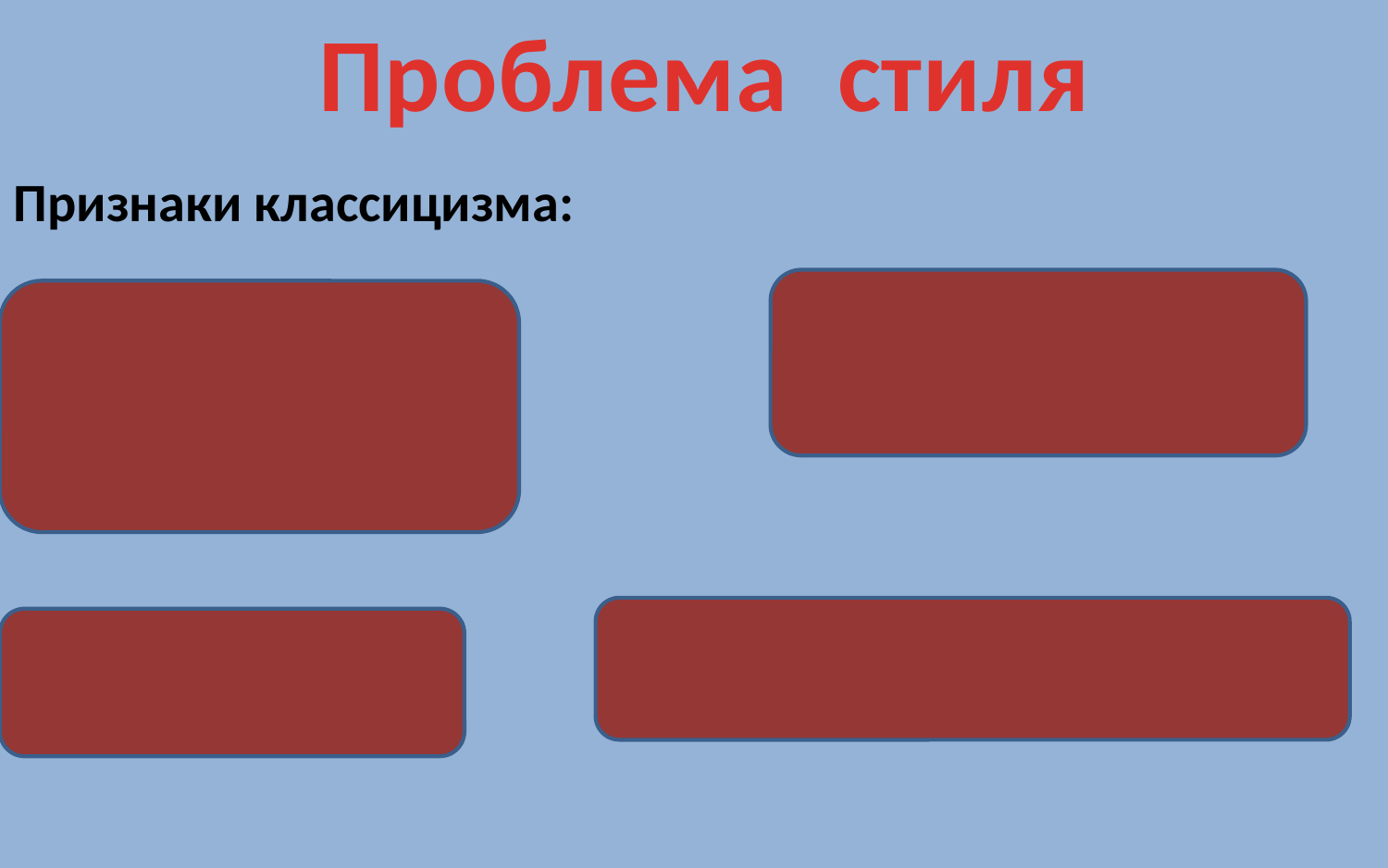

Проблема  стиля
Признаки классицизма:

Четкое деление на положительных и
отрицательных героев

Теория 3-х единств:
Места
Времени
Действия

Прием говорящих фамилий
Воспитательная задача: порок наказан, добродетель торжествует